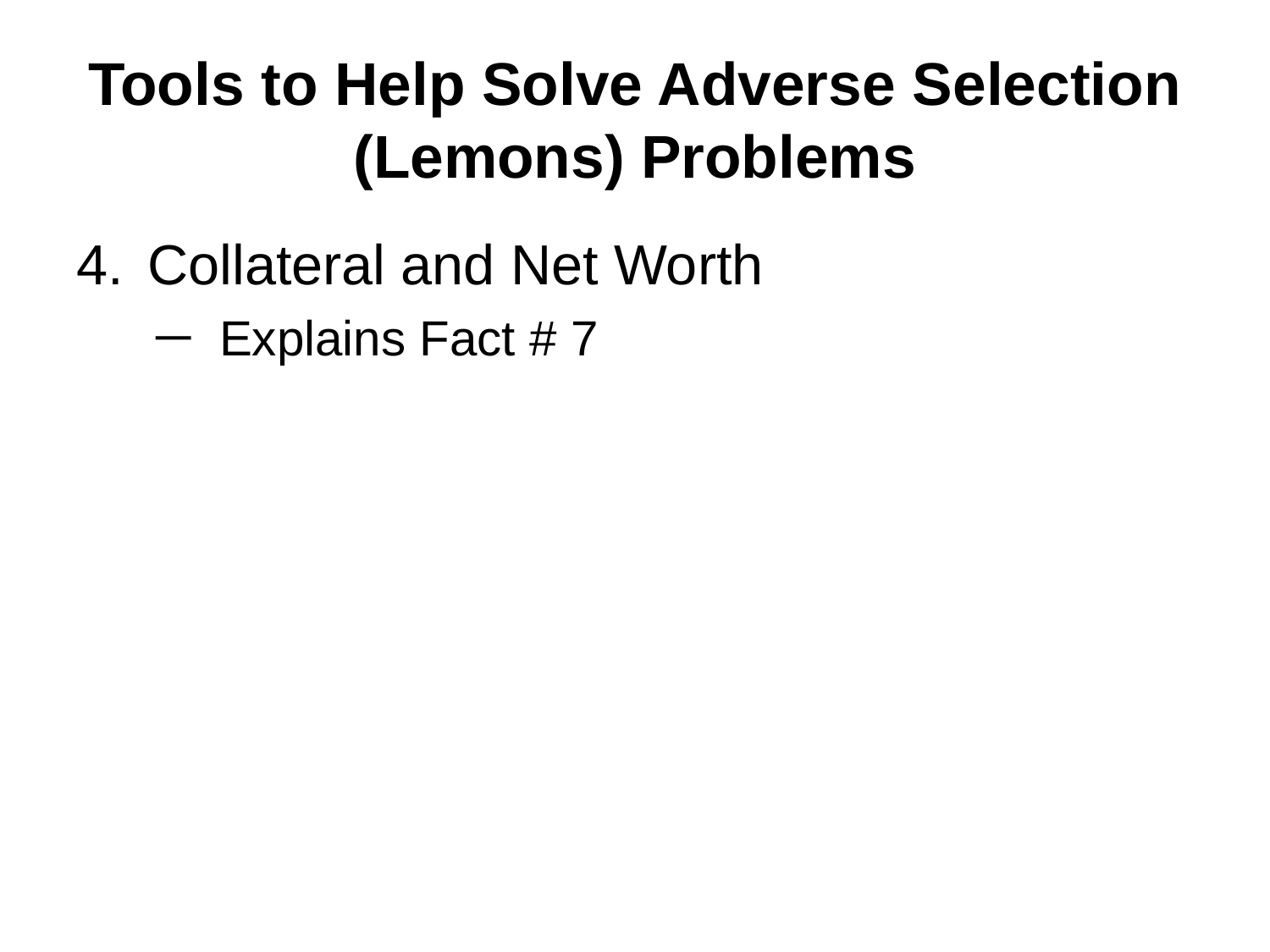

# Tools to Help Solve Adverse Selection (Lemons) Problems
Collateral and Net Worth
Explains Fact # 7